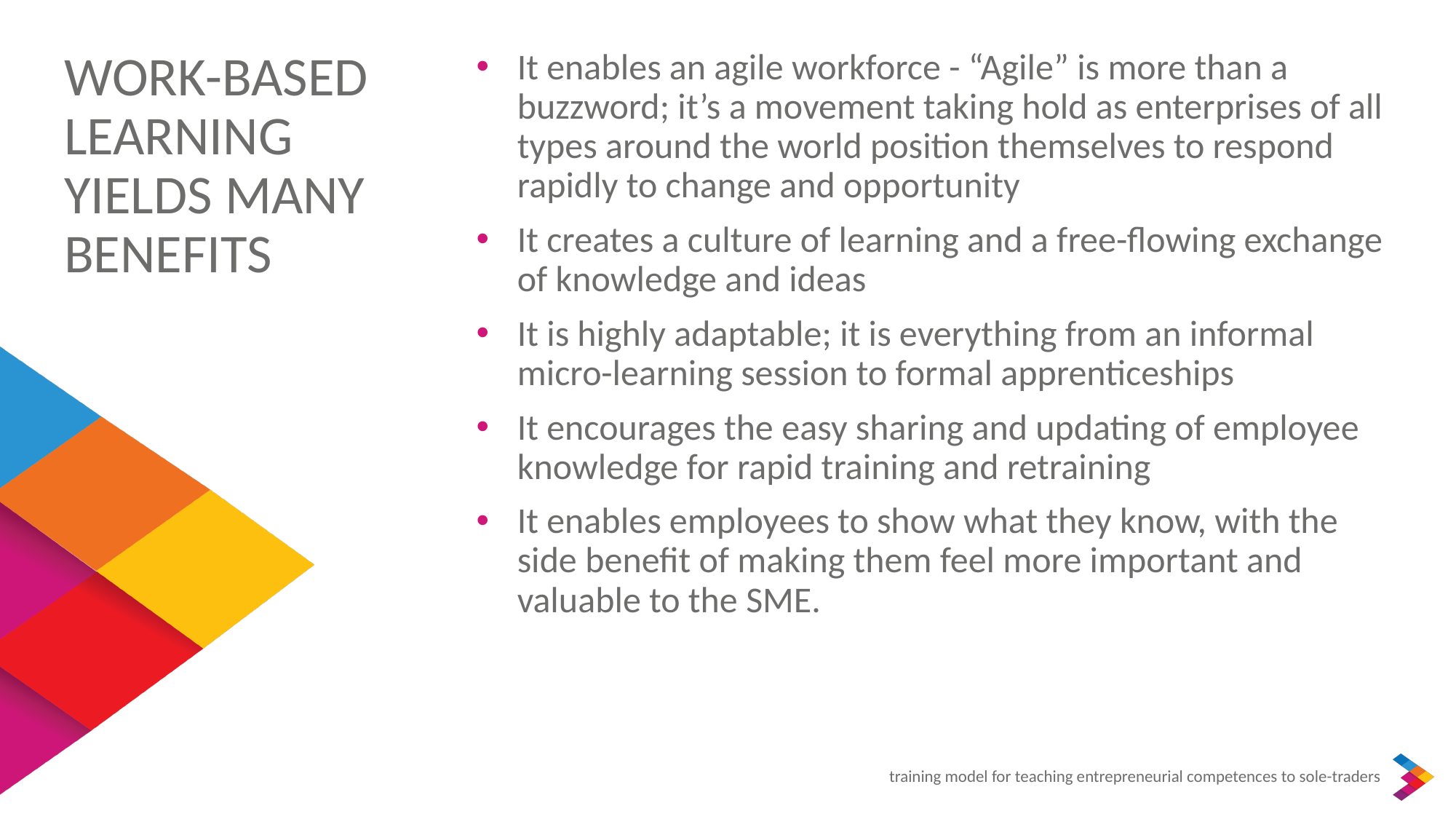

WORK-BASED LEARNING YIELDS MANY BENEFITS
It enables an agile workforce - “Agile” is more than a buzzword; it’s a movement taking hold as enterprises of all types around the world position themselves to respond rapidly to change and opportunity
It creates a culture of learning and a free-flowing exchange of knowledge and ideas
It is highly adaptable; it is everything from an informal micro-learning session to formal apprenticeships
It encourages the easy sharing and updating of employee knowledge for rapid training and retraining
It enables employees to show what they know, with the side benefit of making them feel more important and valuable to the SME.